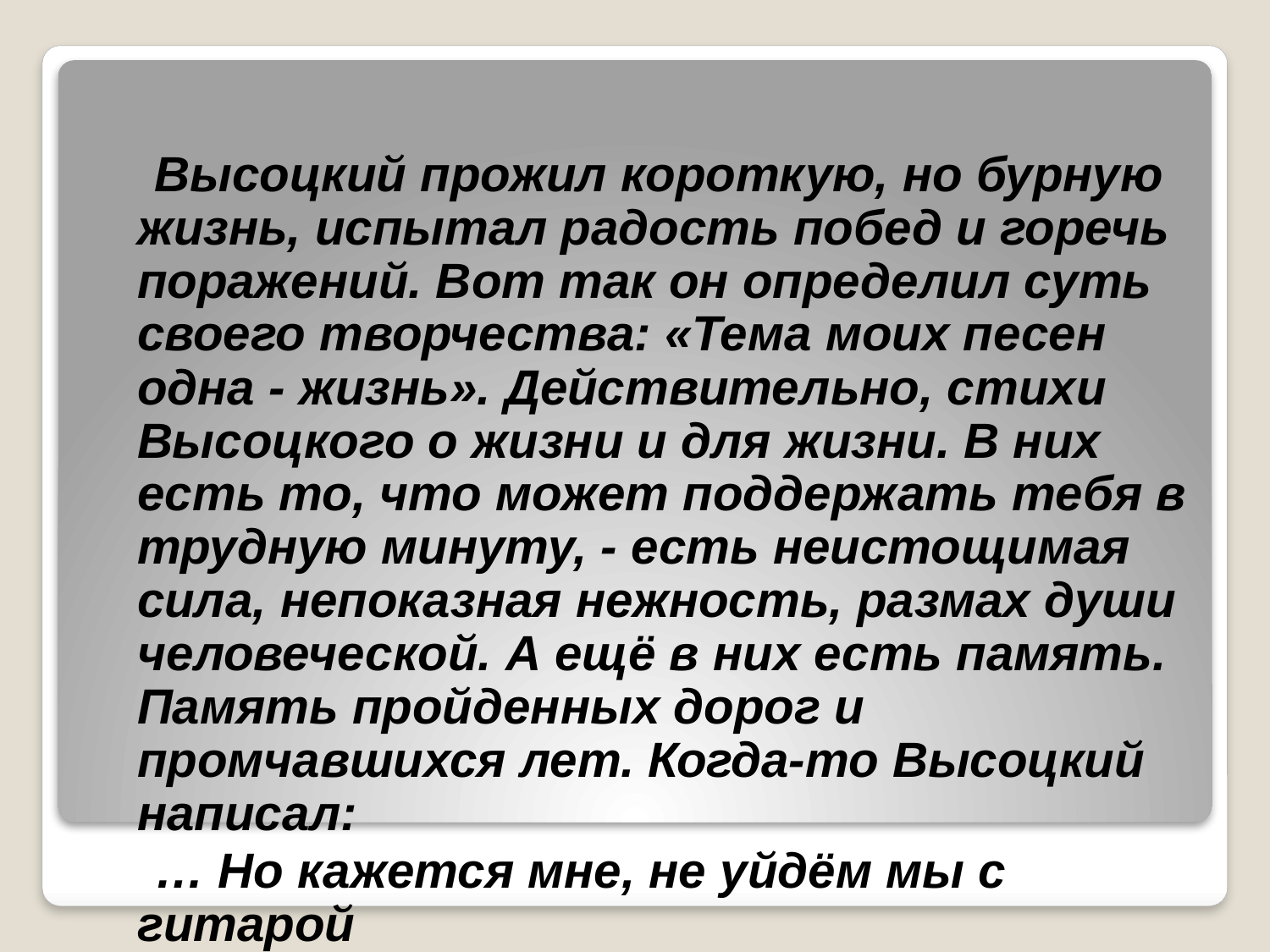

Высоцкий прожил короткую, но бурную жизнь, испытал радость побед и горечь поражений. Вот так он определил суть своего творчества: «Тема моих песен одна - жизнь». Действительно, стихи Высоцкого о жизни и для жизни. В них есть то, что может поддержать тебя в трудную минуту, - есть неистощимая сила, непоказная нежность, размах души человеческой. А ещё в них есть память. Память пройденных дорог и промчавшихся лет. Когда-то Высоцкий написал:
    … Но кажется мне, не уйдём мы с гитарой
    На заслуженный и желанный покой…